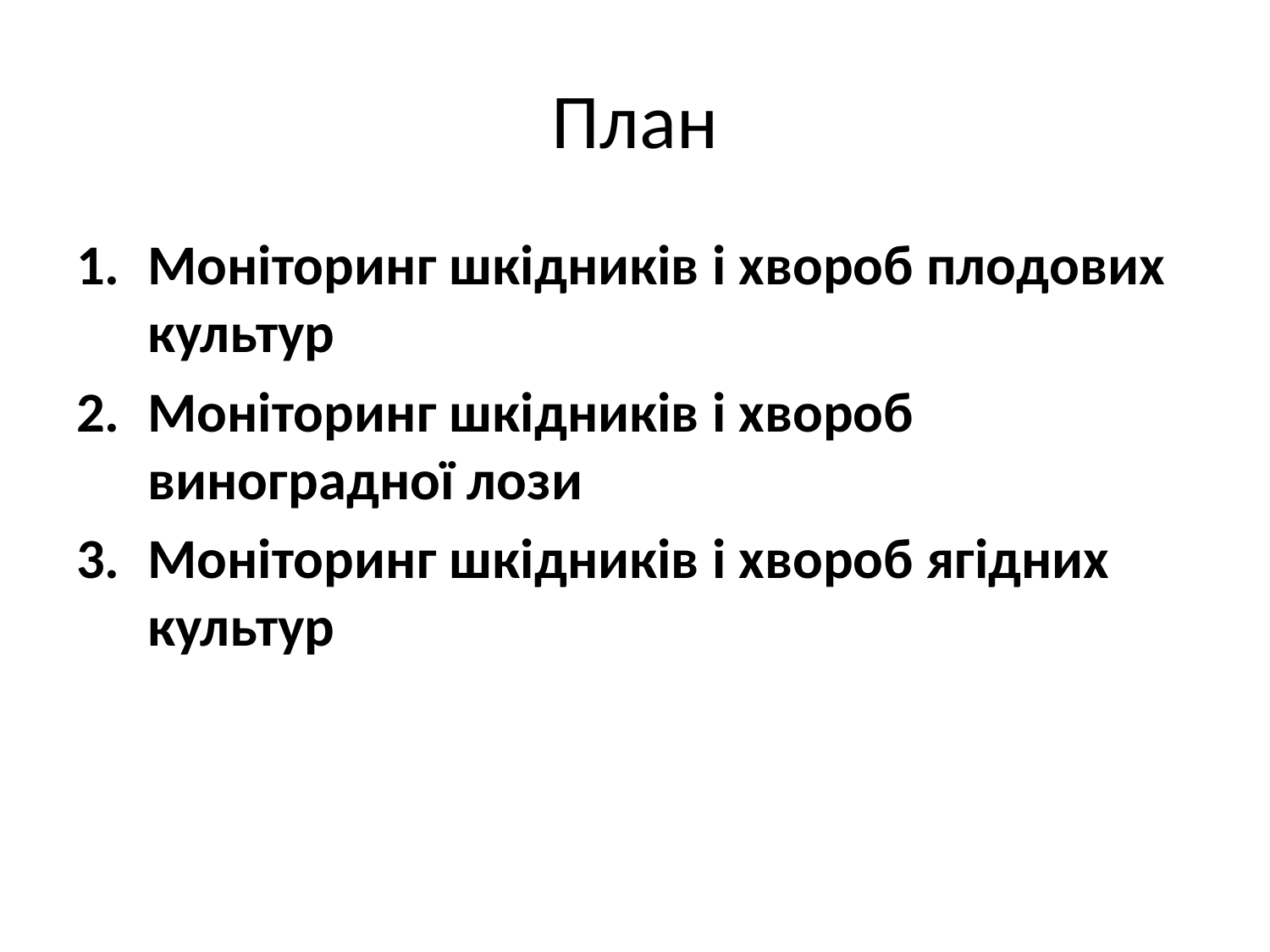

# План
Моніторинг шкідників і хвороб плодових культур
Моніторинг шкідників і хвороб виноградної лози
Моніторинг шкідників і хвороб ягідних культур